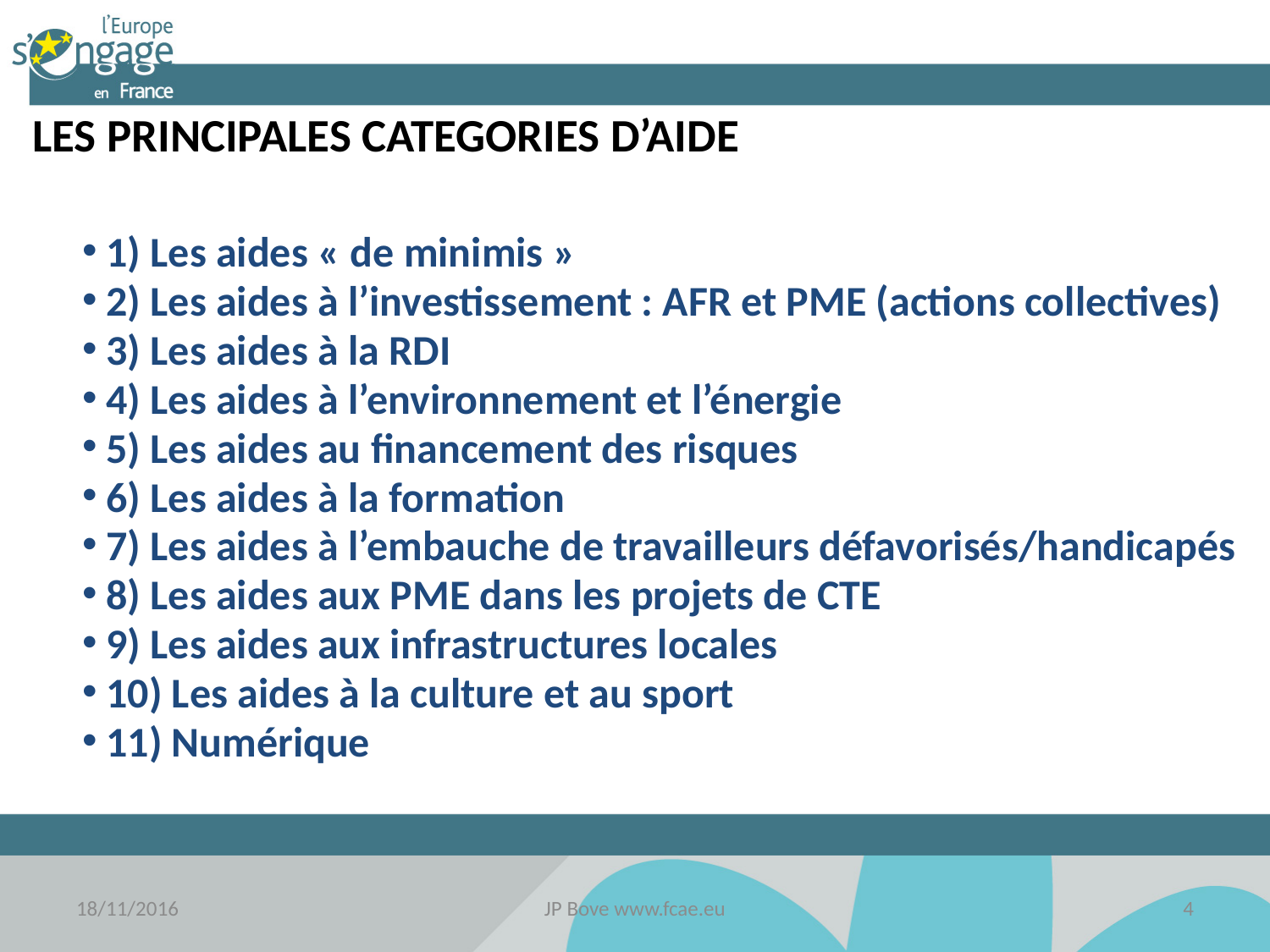

# Les PRINCIPALES categories d’aide
 1) Les aides « de minimis »
 2) Les aides à l’investissement : AFR et PME (actions collectives)
 3) Les aides à la RDI
 4) Les aides à l’environnement et l’énergie
 5) Les aides au financement des risques
 6) Les aides à la formation
 7) Les aides à l’embauche de travailleurs défavorisés/handicapés
 8) Les aides aux PME dans les projets de CTE
 9) Les aides aux infrastructures locales
 10) Les aides à la culture et au sport
 11) Numérique
18/11/2016
JP Bove www.fcae.eu
4